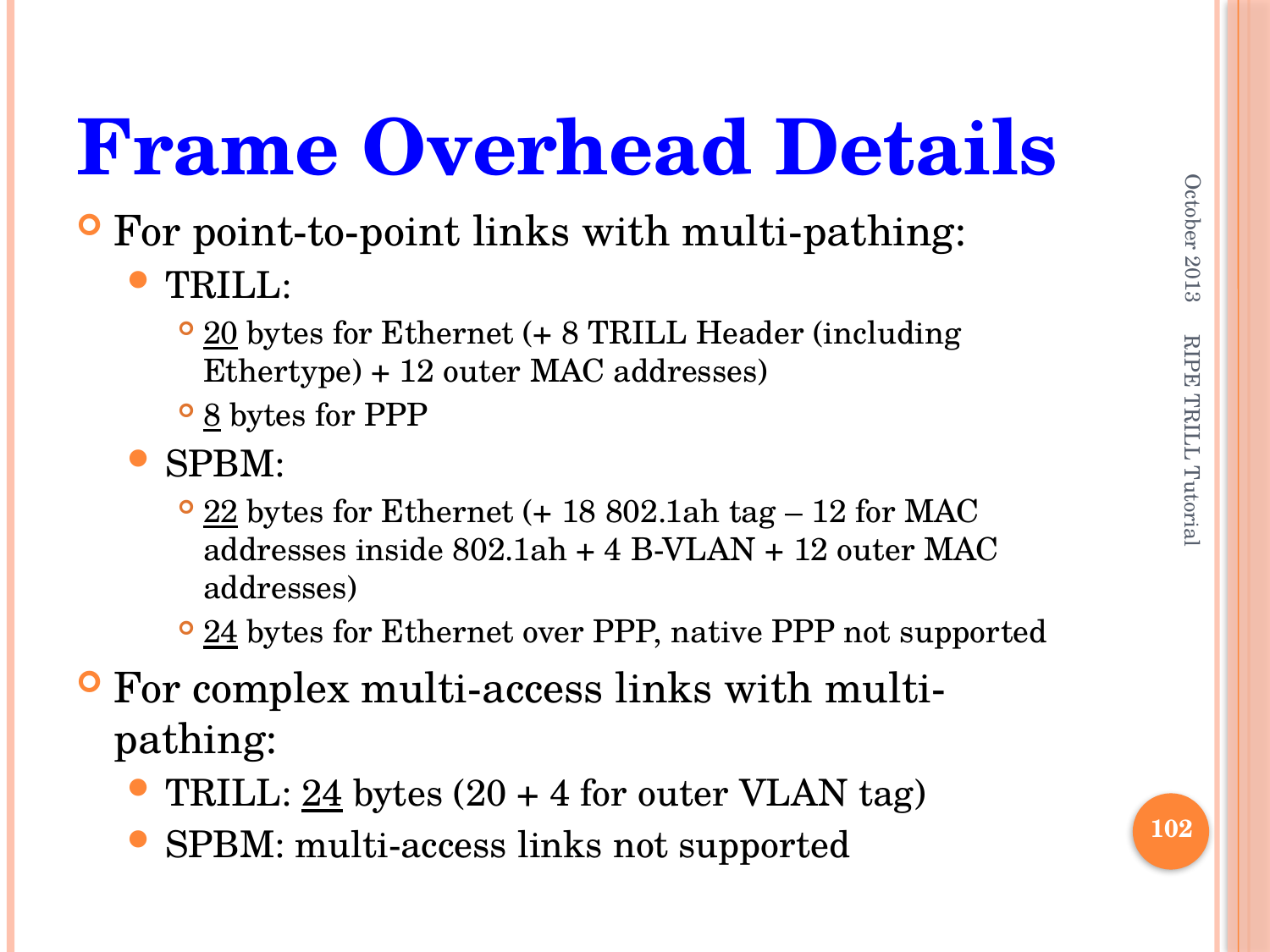

# Frame Overhead Details
October 2013
For point-to-point links with multi-pathing:
TRILL:
20 bytes for Ethernet (+ 8 TRILL Header (including Ethertype) + 12 outer MAC addresses)
8 bytes for PPP
SPBM:
22 bytes for Ethernet (+ 18 802.1ah tag – 12 for MAC addresses inside 802.1ah + 4 B-VLAN + 12 outer MAC addresses)
24 bytes for Ethernet over PPP, native PPP not supported
For complex multi-access links with multi-pathing:
TRILL: 24 bytes (20 + 4 for outer VLAN tag)
SPBM: multi-access links not supported
RIPE TRILL Tutorial
102